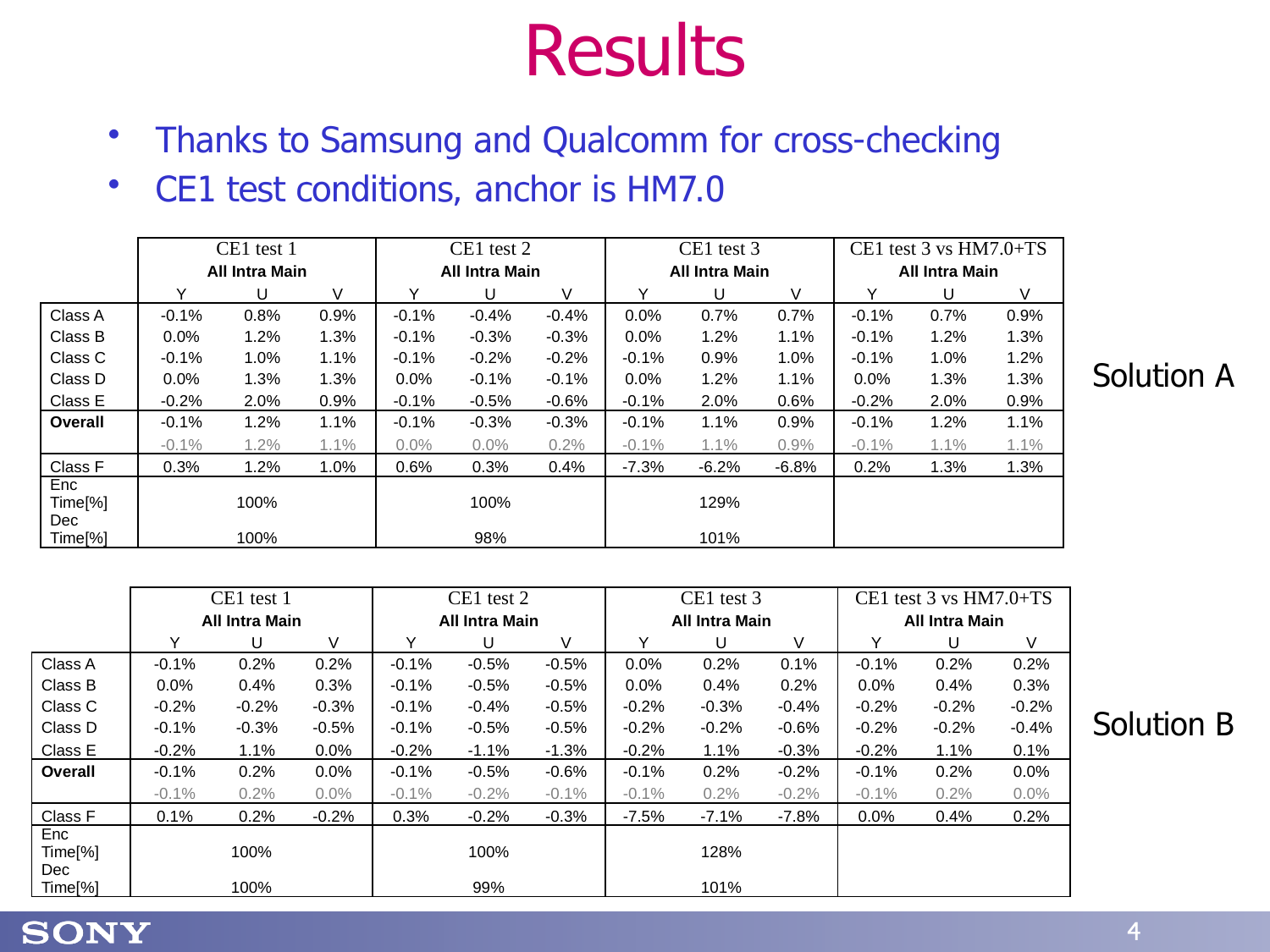

# Results
Thanks to Samsung and Qualcomm for cross-checking
CE1 test conditions, anchor is HM7.0
|  | CE1 test 1 |  |  | CE1 test 2 |  |  | CE1 test 3 |  |  | CE1 test 3 vs HM7.0+TS |  |  |
| --- | --- | --- | --- | --- | --- | --- | --- | --- | --- | --- | --- | --- |
|  | All Intra Main |  |  | All Intra Main |  |  | All Intra Main |  |  | All Intra Main |  |  |
|  | Y | U | V | Y | U | V | Y | U | V | Y | U | V |
| Class A | -0.1% | 0.8% | 0.9% | -0.1% | -0.4% | -0.4% | 0.0% | 0.7% | 0.7% | -0.1% | 0.7% | 0.9% |
| Class B | 0.0% | 1.2% | 1.3% | -0.1% | -0.3% | -0.3% | 0.0% | 1.2% | 1.1% | -0.1% | 1.2% | 1.3% |
| Class C | -0.1% | 1.0% | 1.1% | -0.1% | -0.2% | -0.2% | -0.1% | 0.9% | 1.0% | -0.1% | 1.0% | 1.2% |
| Class D | 0.0% | 1.3% | 1.3% | 0.0% | -0.1% | -0.1% | 0.0% | 1.2% | 1.1% | 0.0% | 1.3% | 1.3% |
| Class E | -0.2% | 2.0% | 0.9% | -0.1% | -0.5% | -0.6% | -0.1% | 2.0% | 0.6% | -0.2% | 2.0% | 0.9% |
| Overall | -0.1% | 1.2% | 1.1% | -0.1% | -0.3% | -0.3% | -0.1% | 1.1% | 0.9% | -0.1% | 1.2% | 1.1% |
|  | -0.1% | 1.2% | 1.1% | 0.0% | 0.0% | 0.2% | -0.1% | 1.1% | 0.9% | -0.1% | 1.1% | 1.1% |
| Class F | 0.3% | 1.2% | 1.0% | 0.6% | 0.3% | 0.4% | -7.3% | -6.2% | -6.8% | 0.2% | 1.3% | 1.3% |
| Enc Time[%] | 100% |  |  | 100% |  |  | 129% |  |  |  |  |  |
| Dec Time[%] | 100% |  |  | 98% |  |  | 101% |  |  |  |  |  |
Solution A
|  | CE1 test 1 |  |  | CE1 test 2 |  |  | CE1 test 3 |  |  | CE1 test 3 vs HM7.0+TS |  |  |
| --- | --- | --- | --- | --- | --- | --- | --- | --- | --- | --- | --- | --- |
|  | All Intra Main |  |  | All Intra Main |  |  | All Intra Main |  |  | All Intra Main |  |  |
|  | Y | U | V | Y | U | V | Y | U | V | Y | U | V |
| Class A | -0.1% | 0.2% | 0.2% | -0.1% | -0.5% | -0.5% | 0.0% | 0.2% | 0.1% | -0.1% | 0.2% | 0.2% |
| Class B | 0.0% | 0.4% | 0.3% | -0.1% | -0.5% | -0.5% | 0.0% | 0.4% | 0.2% | 0.0% | 0.4% | 0.3% |
| Class C | -0.2% | -0.2% | -0.3% | -0.1% | -0.4% | -0.5% | -0.2% | -0.3% | -0.4% | -0.2% | -0.2% | -0.2% |
| Class D | -0.1% | -0.3% | -0.5% | -0.1% | -0.5% | -0.5% | -0.2% | -0.2% | -0.6% | -0.2% | -0.2% | -0.4% |
| Class E | -0.2% | 1.1% | 0.0% | -0.2% | -1.1% | -1.3% | -0.2% | 1.1% | -0.3% | -0.2% | 1.1% | 0.1% |
| Overall | -0.1% | 0.2% | 0.0% | -0.1% | -0.5% | -0.6% | -0.1% | 0.2% | -0.2% | -0.1% | 0.2% | 0.0% |
|  | -0.1% | 0.2% | 0.0% | -0.1% | -0.2% | -0.1% | -0.1% | 0.2% | -0.2% | -0.1% | 0.2% | 0.0% |
| Class F | 0.1% | 0.2% | -0.2% | 0.3% | -0.2% | -0.3% | -7.5% | -7.1% | -7.8% | 0.0% | 0.4% | 0.2% |
| Enc Time[%] | 100% |  |  | 100% |  |  | 128% |  |  |  |  |  |
| Dec Time[%] | 100% |  |  | 99% |  |  | 101% |  |  |  |  |  |
Solution B
4